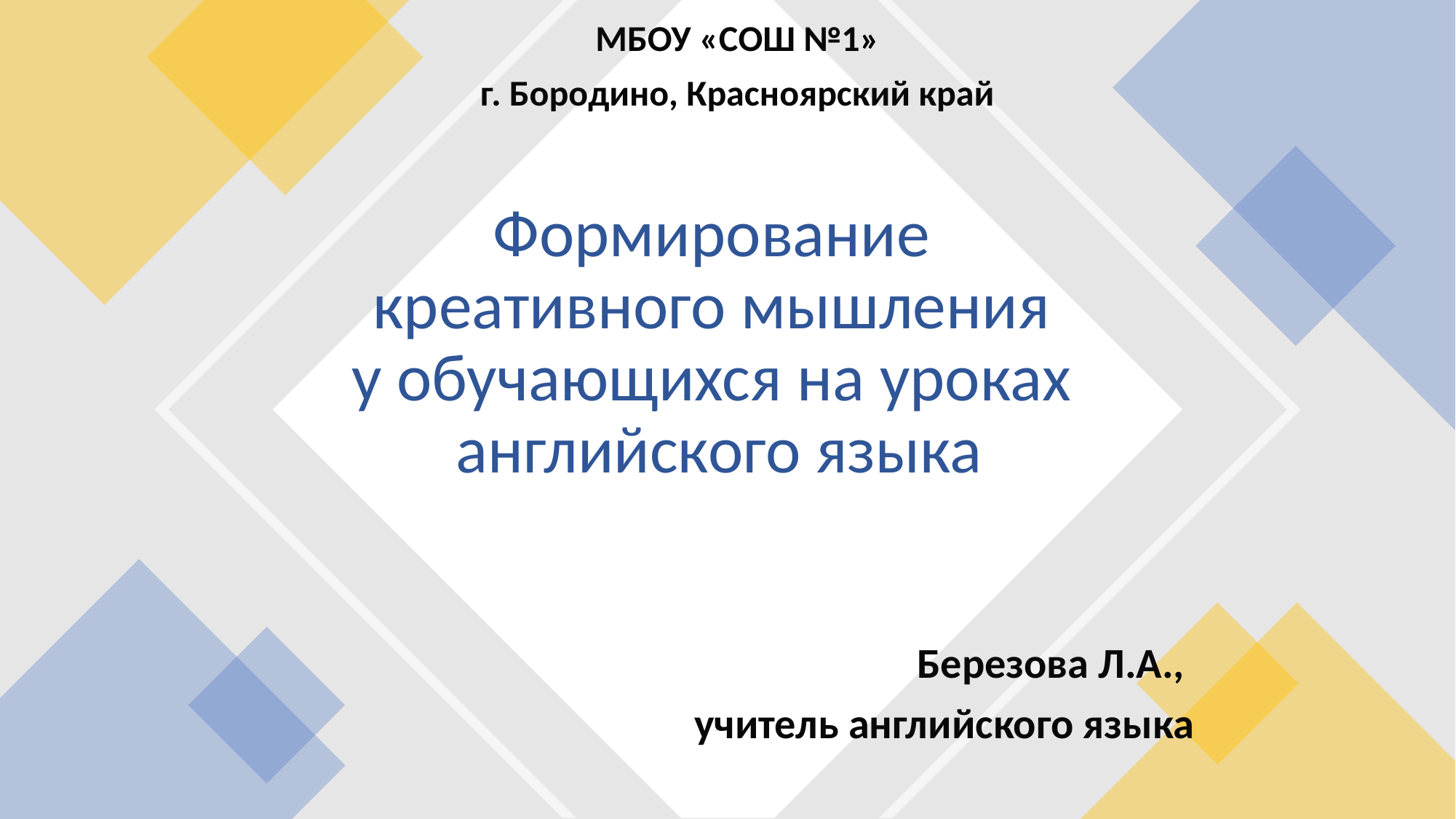

МБОУ «СОШ №1»
г. Бородино, Красноярский край

# Формирование креативного мышления у обучающихся на уроках английского языка

Березова Л.А.,
учитель английского языка